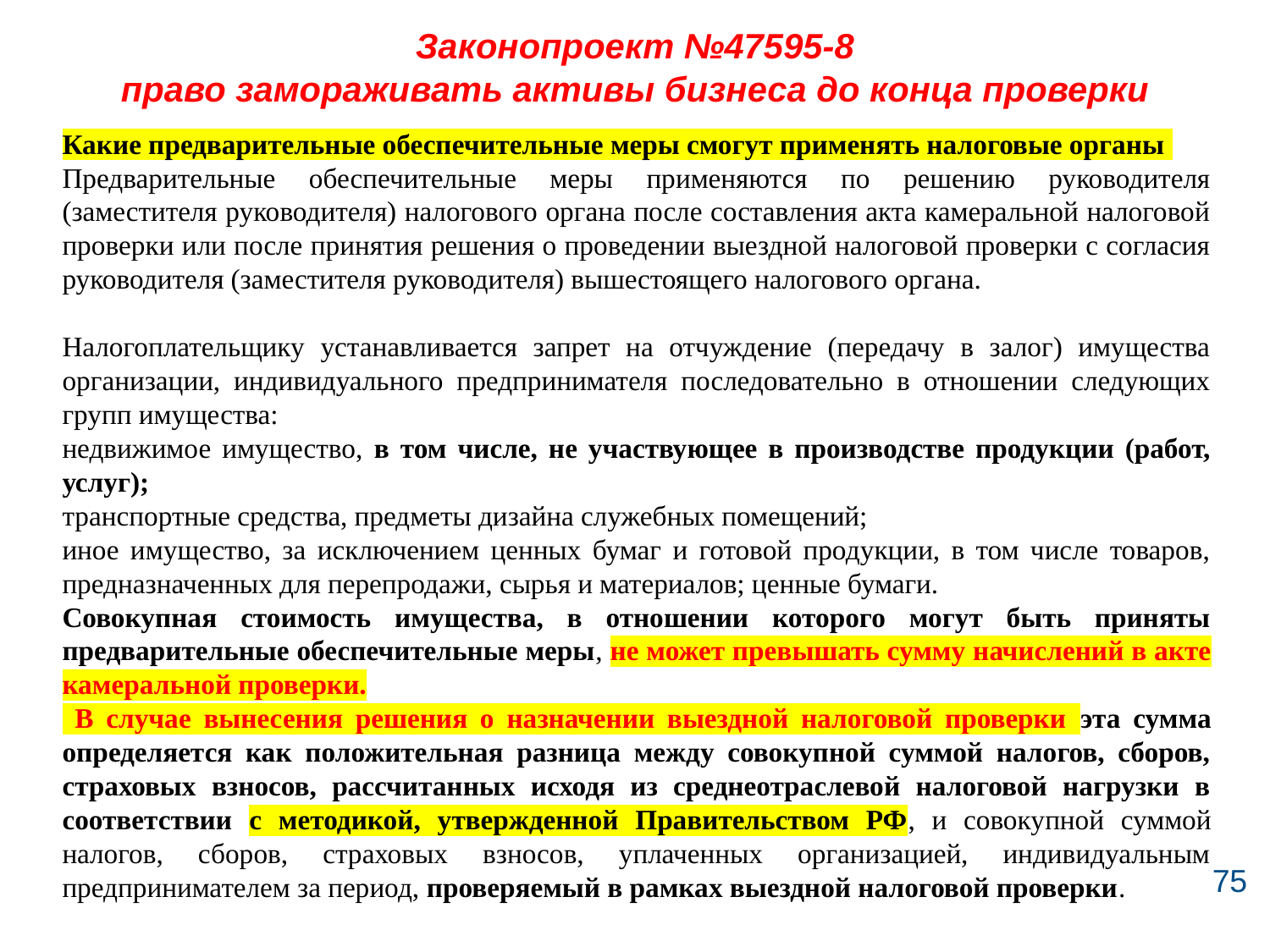

# Законопроект №47595-8 право замораживать активы бизнеса до конца проверки

Какие предварительные обеспечительные меры смогут применять налоговые органы
Предварительные обеспечительные меры применяются по решению руководителя (заместителя руководителя) налогового органа после составления акта камеральной налоговой проверки или после принятия решения о проведении выездной налоговой проверки с согласия руководителя (заместителя руководителя) вышестоящего налогового органа.

Налогоплательщику устанавливается запрет на отчуждение (передачу в залог) имущества организации, индивидуального предпринимателя последовательно в отношении следующих групп имущества:
недвижимое имущество, в том числе, не участвующее в производстве продукции (работ, услуг);
транспортные средства, предметы дизайна служебных помещений;
иное имущество, за исключением ценных бумаг и готовой продукции, в том числе товаров, предназначенных для перепродажи, сырья и материалов; ценные бумаги.
Совокупная стоимость имущества, в отношении которого могут быть приняты предварительные обеспечительные меры, не может превышать сумму начислений в акте камеральной проверки.
 В случае вынесения решения о назначении выездной налоговой проверки эта сумма определяется как положительная разница между совокупной суммой налогов, сборов, страховых взносов, рассчитанных исходя из среднеотраслевой налоговой нагрузки в соответствии с методикой, утвержденной Правительством РФ, и совокупной суммой налогов, сборов, страховых взносов, уплаченных организацией, индивидуальным предпринимателем за период, проверяемый в рамках выездной налоговой проверки.